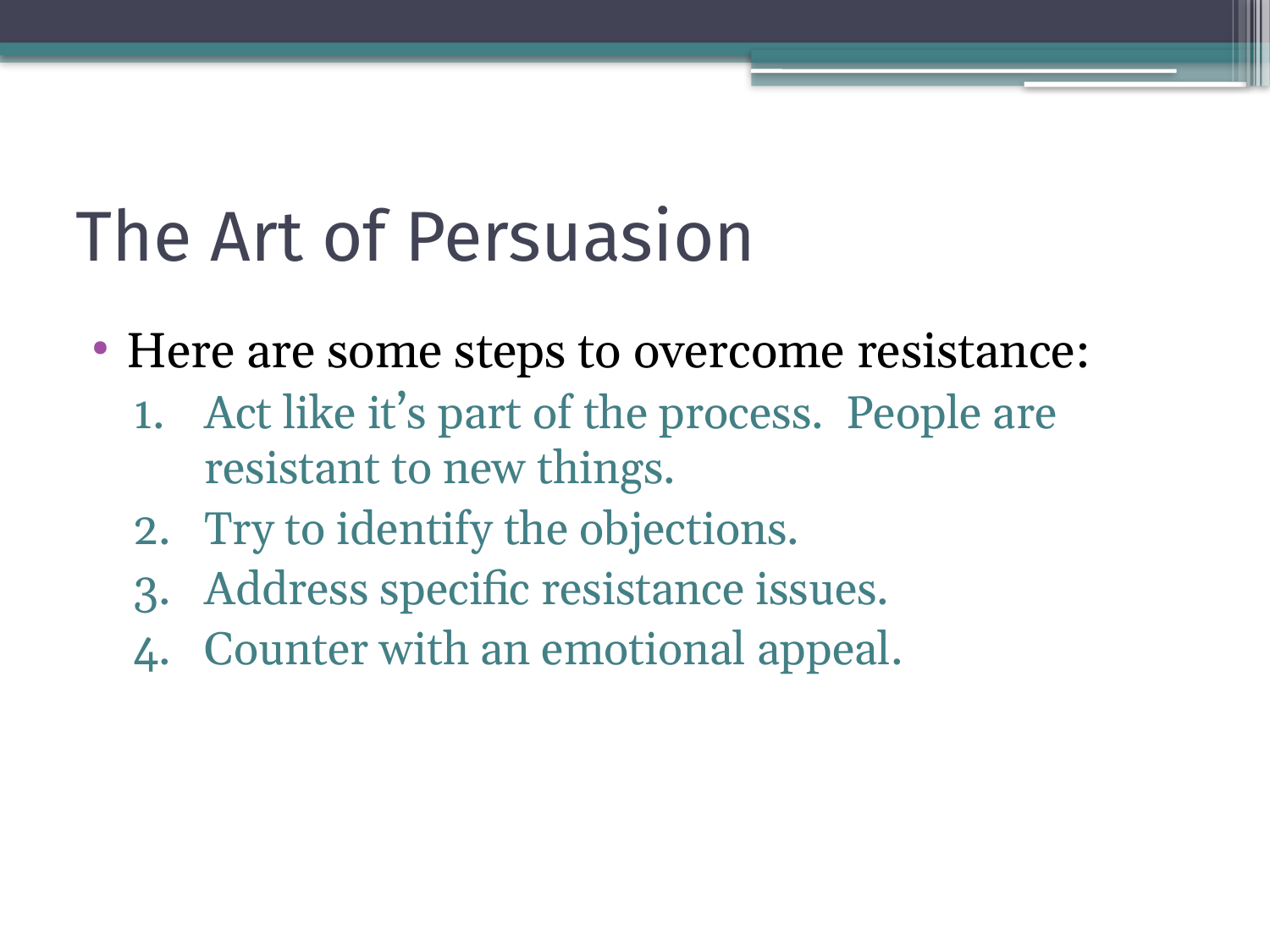

# The Art of Persuasion
Here are some steps to overcome resistance:
Act like it’s part of the process.  People are resistant to new things.
Try to identify the objections.
Address specific resistance issues.
Counter with an emotional appeal.